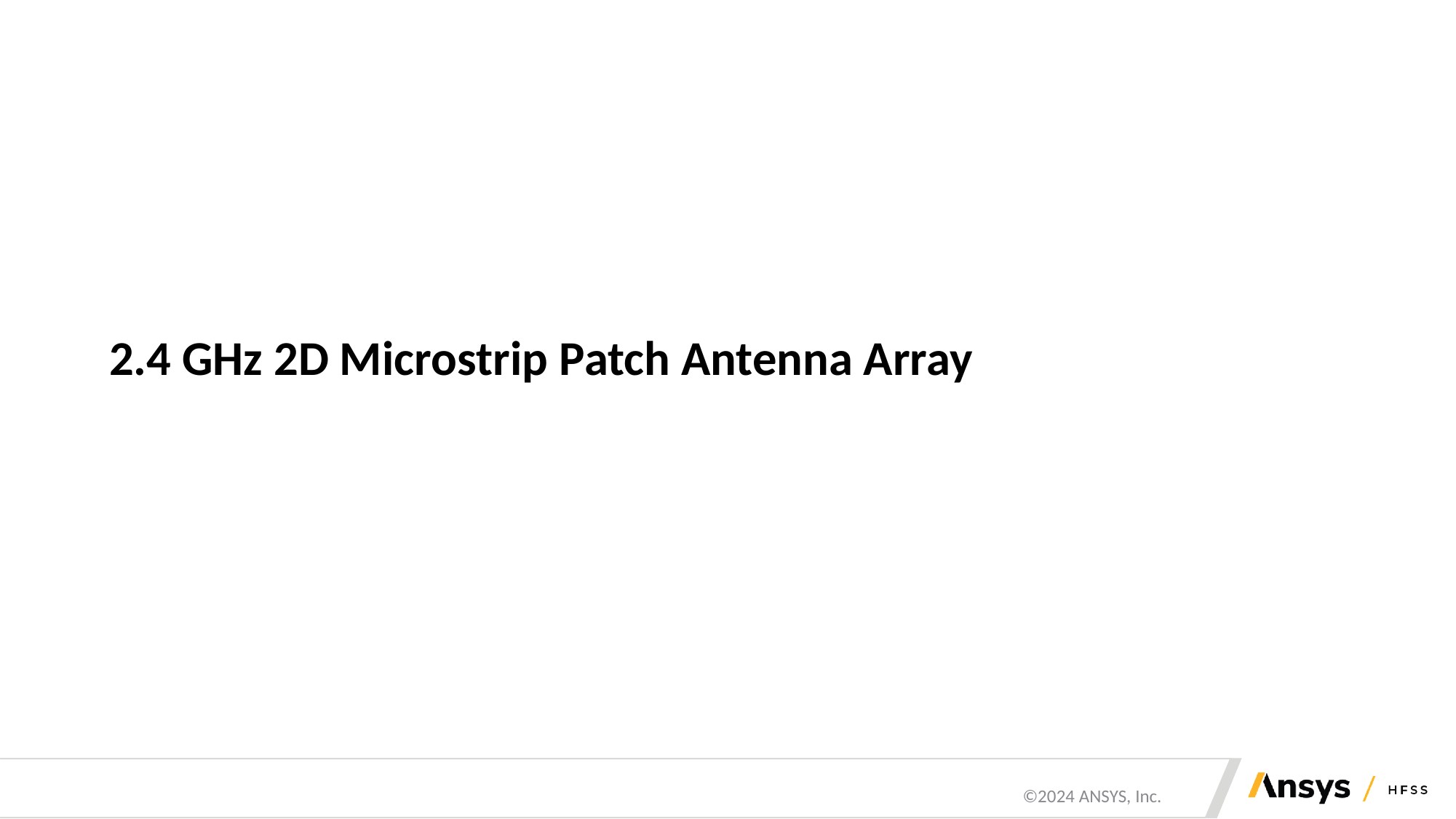

2.4 GHz 2D Microstrip Patch Antenna Array